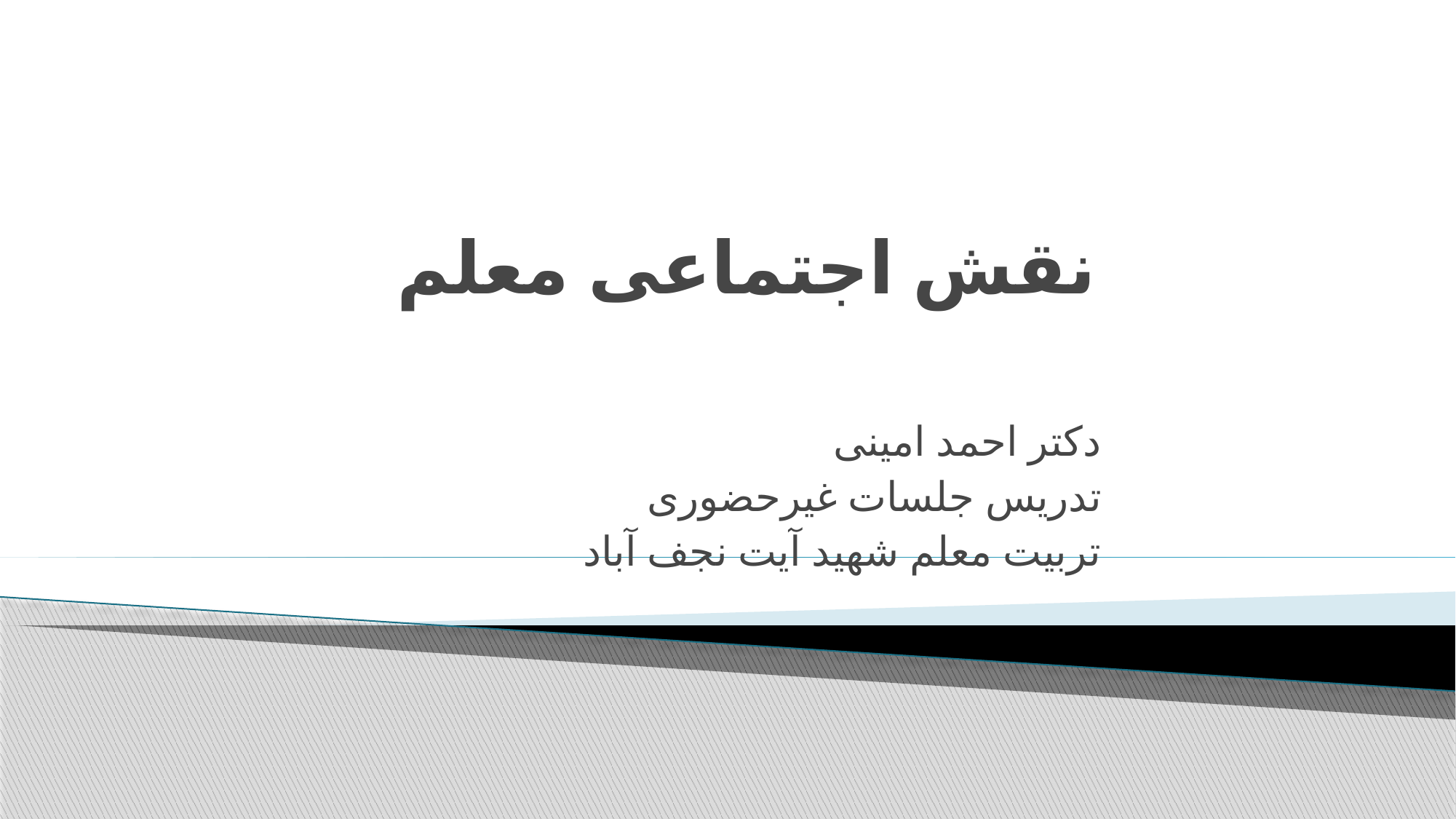

# نقش اجتماعی معلم
دکتر احمد امینی
تدریس جلسات غیرحضوری
تربیت معلم شهید آیت نجف آباد